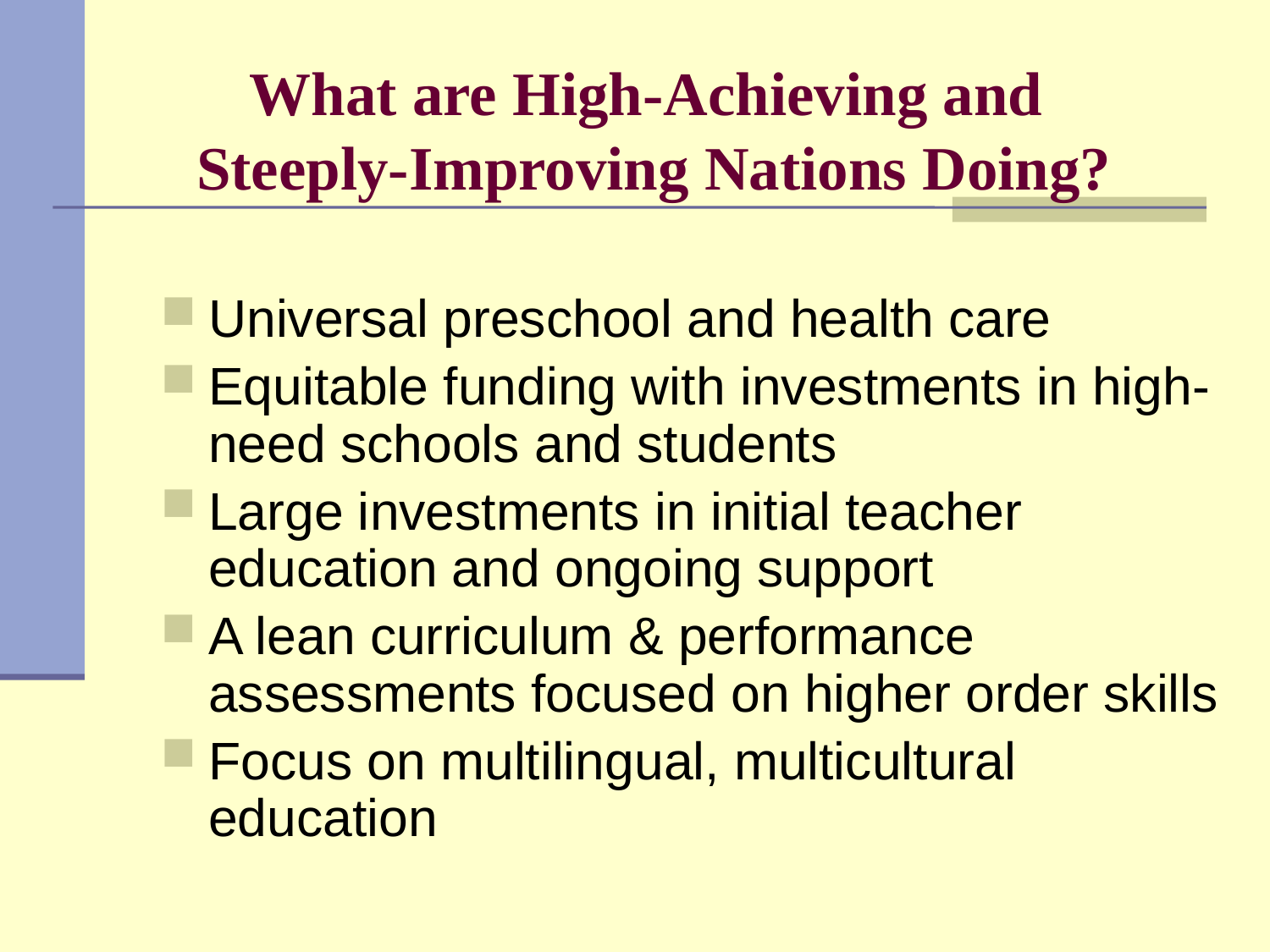

# What are High-Achieving and Steeply-Improving Nations Doing?
Universal preschool and health care
Equitable funding with investments in high-need schools and students
Large investments in initial teacher education and ongoing support
A lean curriculum & performance assessments focused on higher order skills
Focus on multilingual, multicultural education